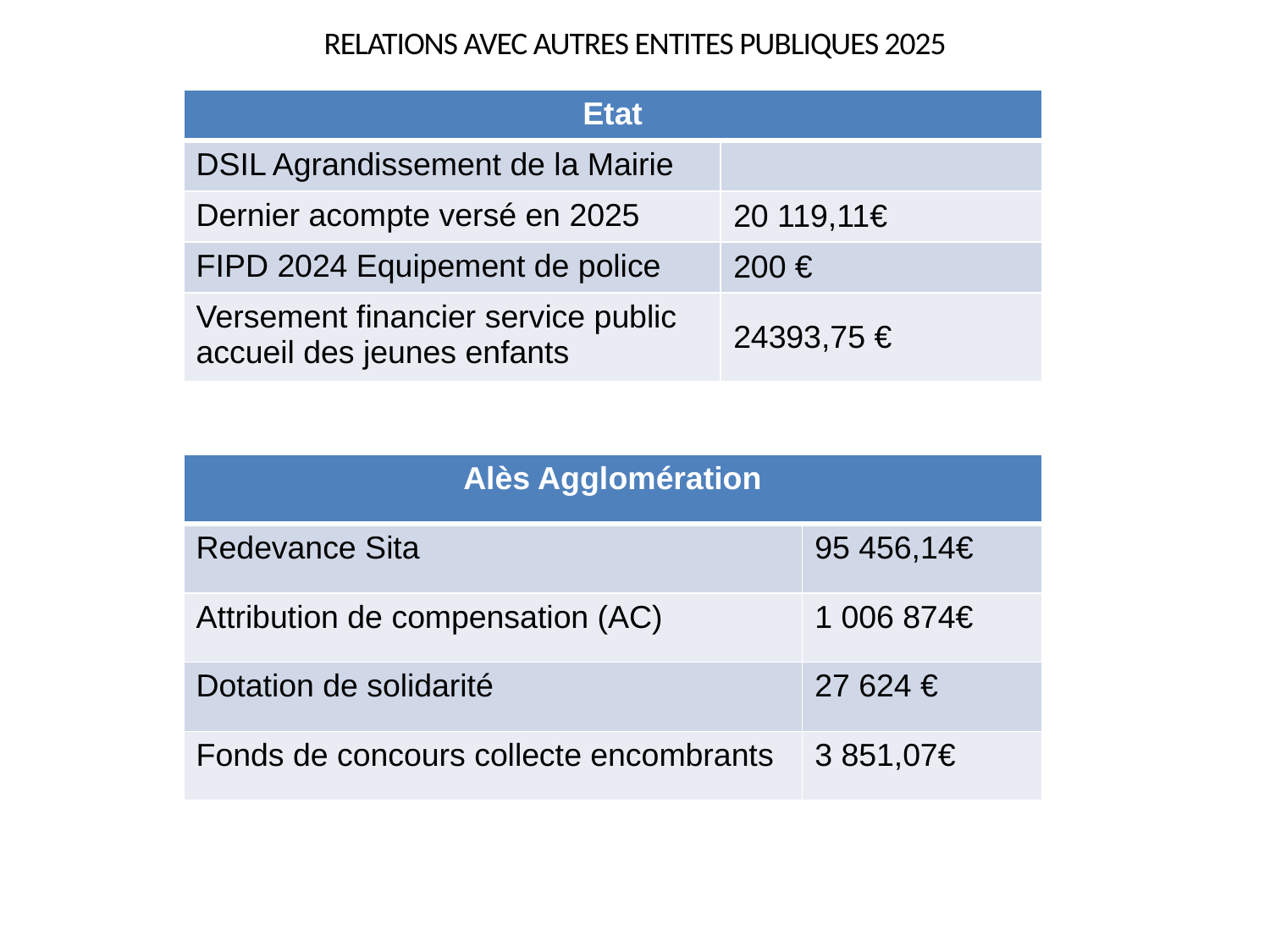

RELATIONS AVEC AUTRES ENTITES PUBLIQUES 2025
| Etat |  |
| --- | --- |
| DSIL Agrandissement de la Mairie |  |
| Dernier acompte versé en 2025 | 20 119,11€ |
| FIPD 2024 Equipement de police | 200 € |
| Versement financier service public accueil des jeunes enfants | 24393,75 € |
| Alès Agglomération |  |
| --- | --- |
| Redevance Sita | 95 456,14€ |
| Attribution de compensation (AC) | 1 006 874€ |
| Dotation de solidarité | 27 624 € |
| Fonds de concours collecte encombrants | 3 851,07€ |